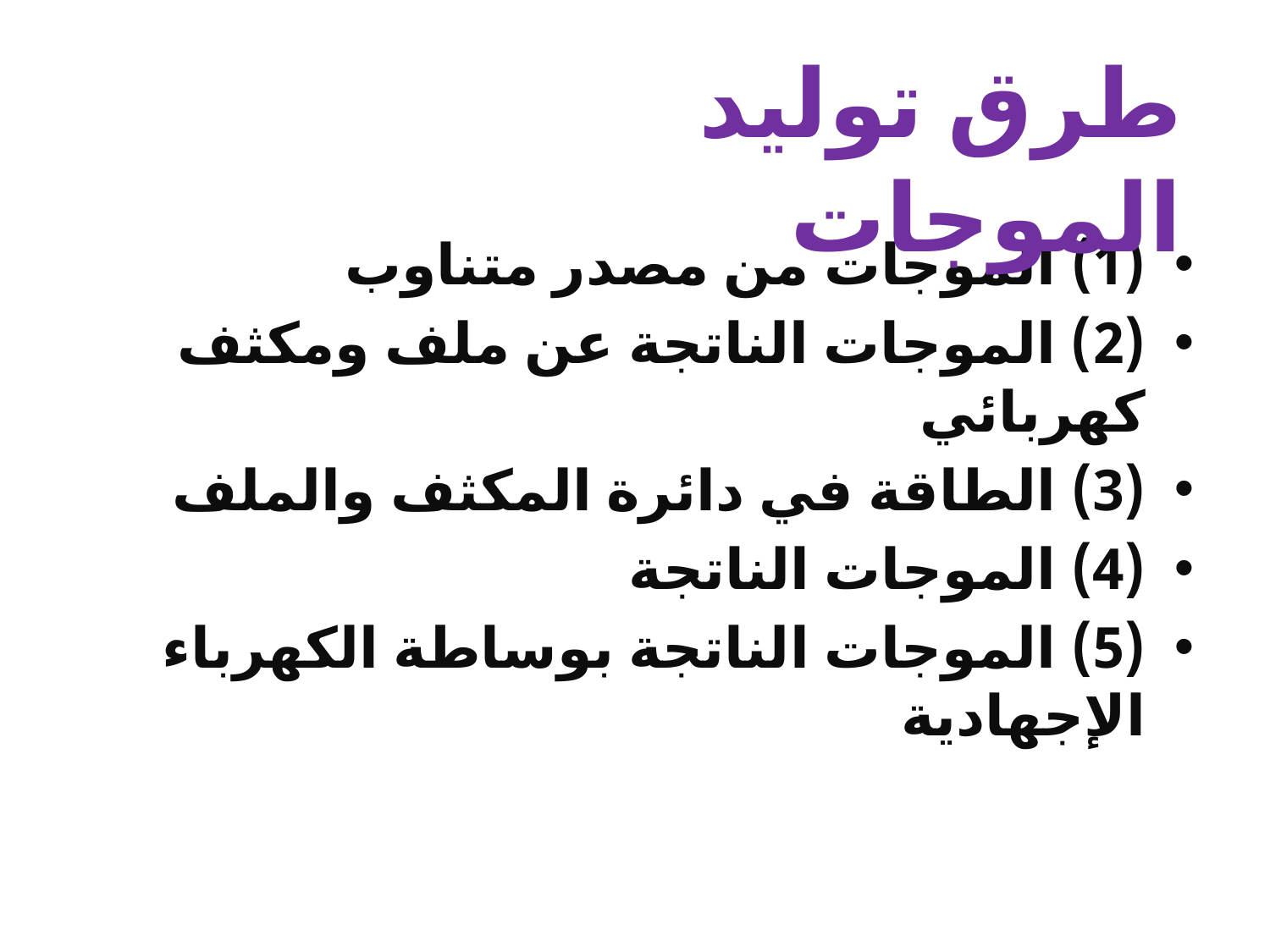

طرق توليد الموجات
(1) الموجات من مصدر متناوب
(2) الموجات الناتجة عن ملف ومكثف كهربائي
(3) الطاقة في دائرة المكثف والملف
(4) الموجات الناتجة
(5) الموجات الناتجة بوساطة الكهرباء الإجهادية